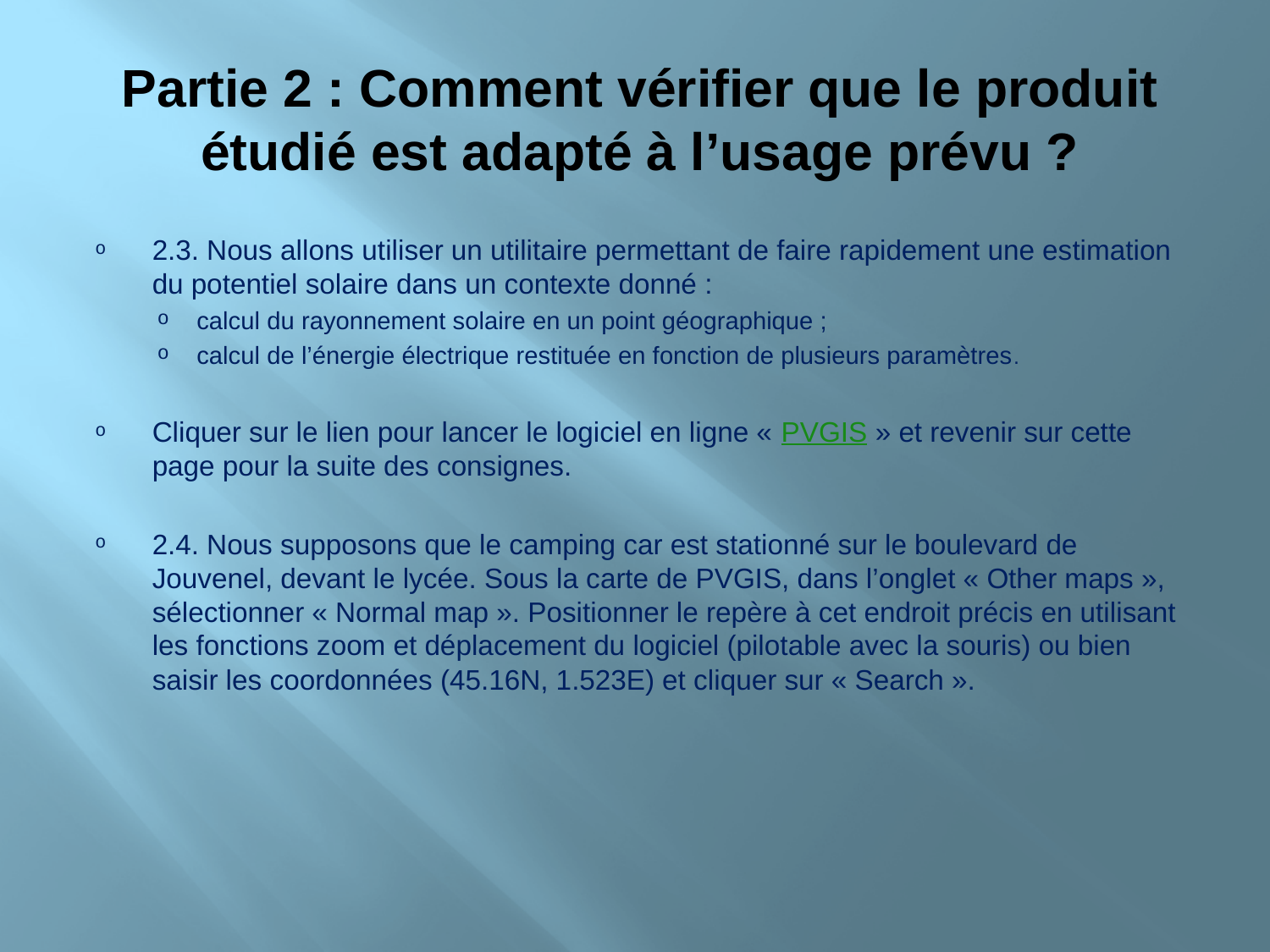

# Partie 2 : Comment vérifier que le produit étudié est adapté à l’usage prévu ?
2.3. Nous allons utiliser un utilitaire permettant de faire rapidement une estimation du potentiel solaire dans un contexte donné :
calcul du rayonnement solaire en un point géographique ;
calcul de l’énergie électrique restituée en fonction de plusieurs paramètres.

Cliquer sur le lien pour lancer le logiciel en ligne « PVGIS » et revenir sur cette page pour la suite des consignes.

2.4. Nous supposons que le camping car est stationné sur le boulevard de Jouvenel, devant le lycée. Sous la carte de PVGIS, dans l’onglet « Other maps », sélectionner « Normal map ». Positionner le repère à cet endroit précis en utilisant les fonctions zoom et déplacement du logiciel (pilotable avec la souris) ou bien saisir les coordonnées (45.16N, 1.523E) et cliquer sur « Search ».